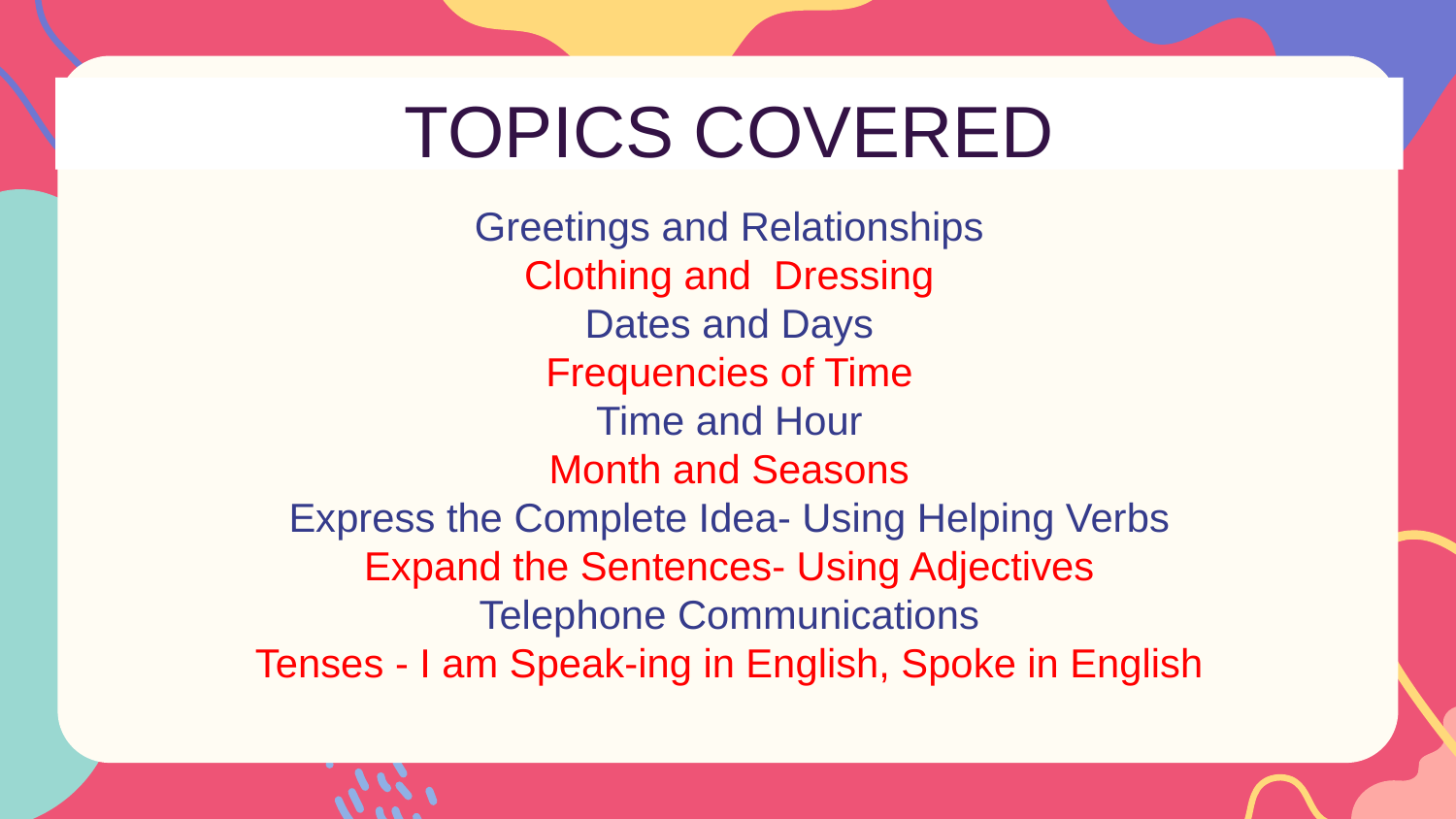

TOPICS COVERED
Greetings and Relationships
Clothing and  Dressing
Dates and Days
Frequencies of Time
Time and Hour
Month and Seasons
Express the Complete Idea- Using Helping Verbs
Expand the Sentences- Using Adjectives
Telephone Communications
Tenses - I am Speak-ing in English, Spoke in English